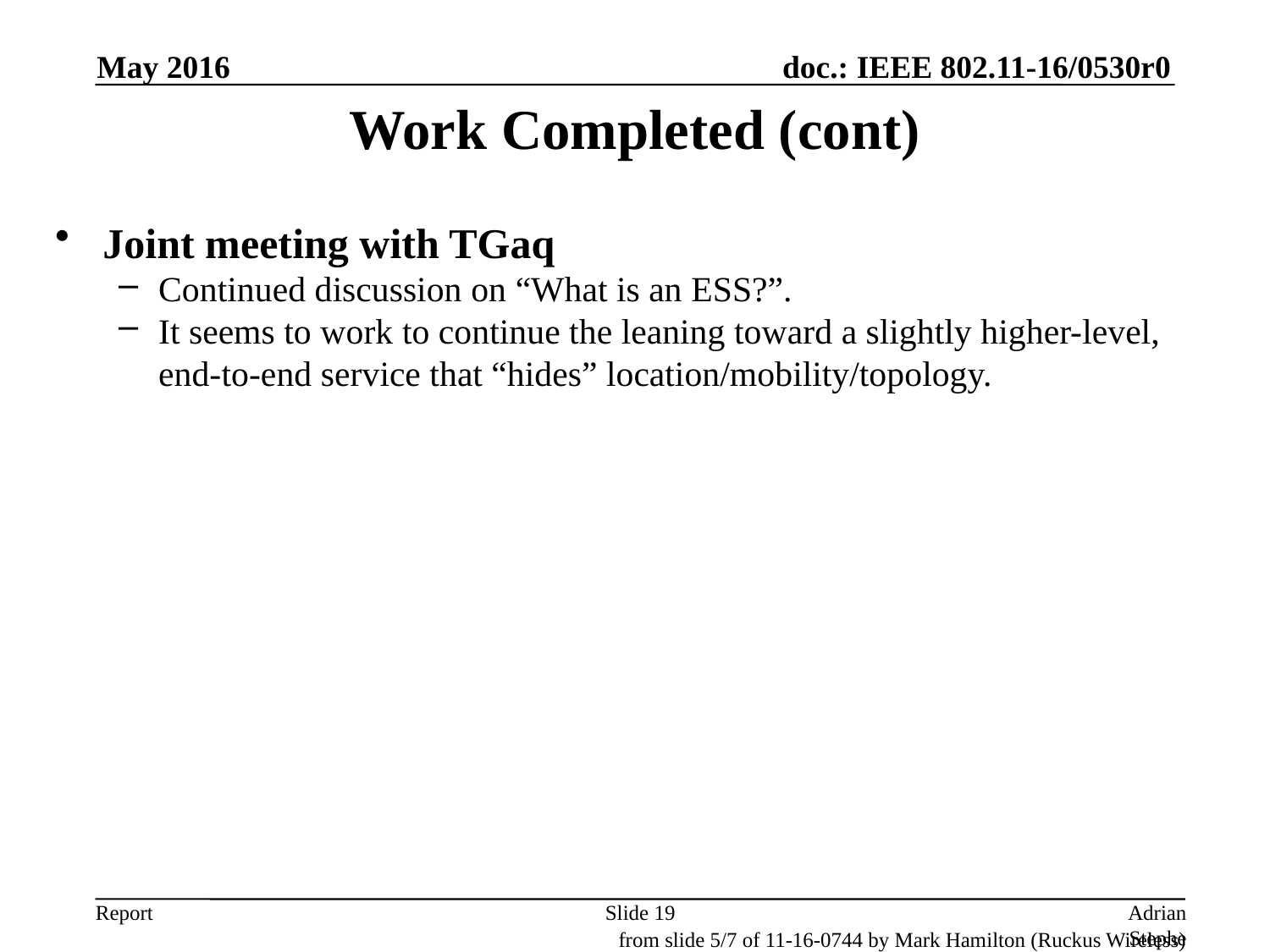

May 2016
# Work Completed (cont)

Joint meeting with TGaq
Continued discussion on “What is an ESS?”.
It seems to work to continue the leaning toward a slightly higher-level, end-to-end service that “hides” location/mobility/topology.

Slide 19
Adrian Stephens, Intel Corporation
from slide 5/7 of 11-16-0744 by Mark Hamilton (Ruckus Wireless)